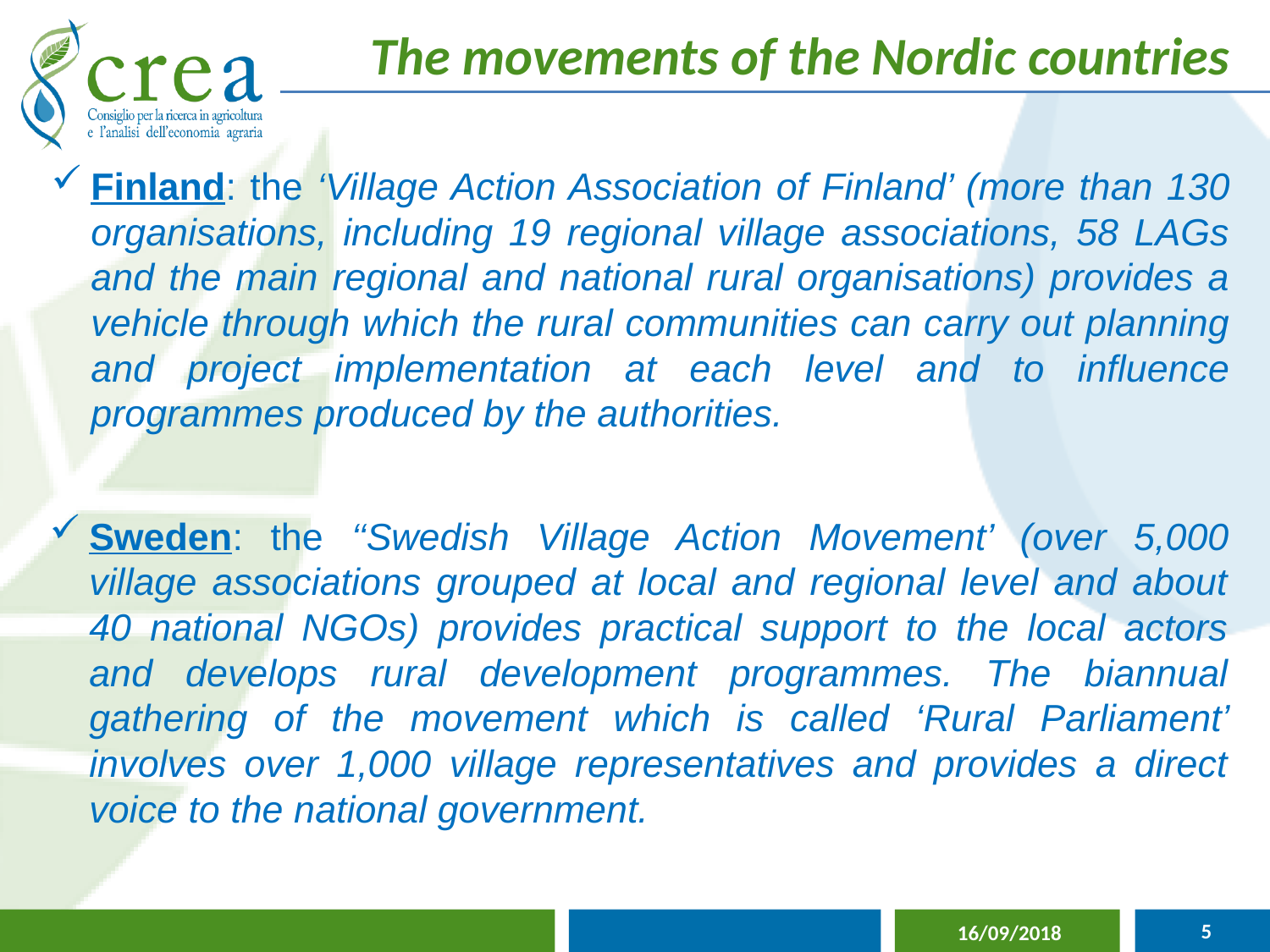

The movements of the Nordic countries
Finland: the ‘Village Action Association of Finland’ (more than 130 organisations, including 19 regional village associations, 58 LAGs and the main regional and national rural organisations) provides a vehicle through which the rural communities can carry out planning and project implementation at each level and to influence programmes produced by the authorities.
Sweden: the ‘‘Swedish Village Action Movement’ (over 5,000 village associations grouped at local and regional level and about 40 national NGOs) provides practical support to the local actors and develops rural development programmes. The biannual gathering of the movement which is called ‘Rural Parliament’ involves over 1,000 village representatives and provides a direct voice to the national government.